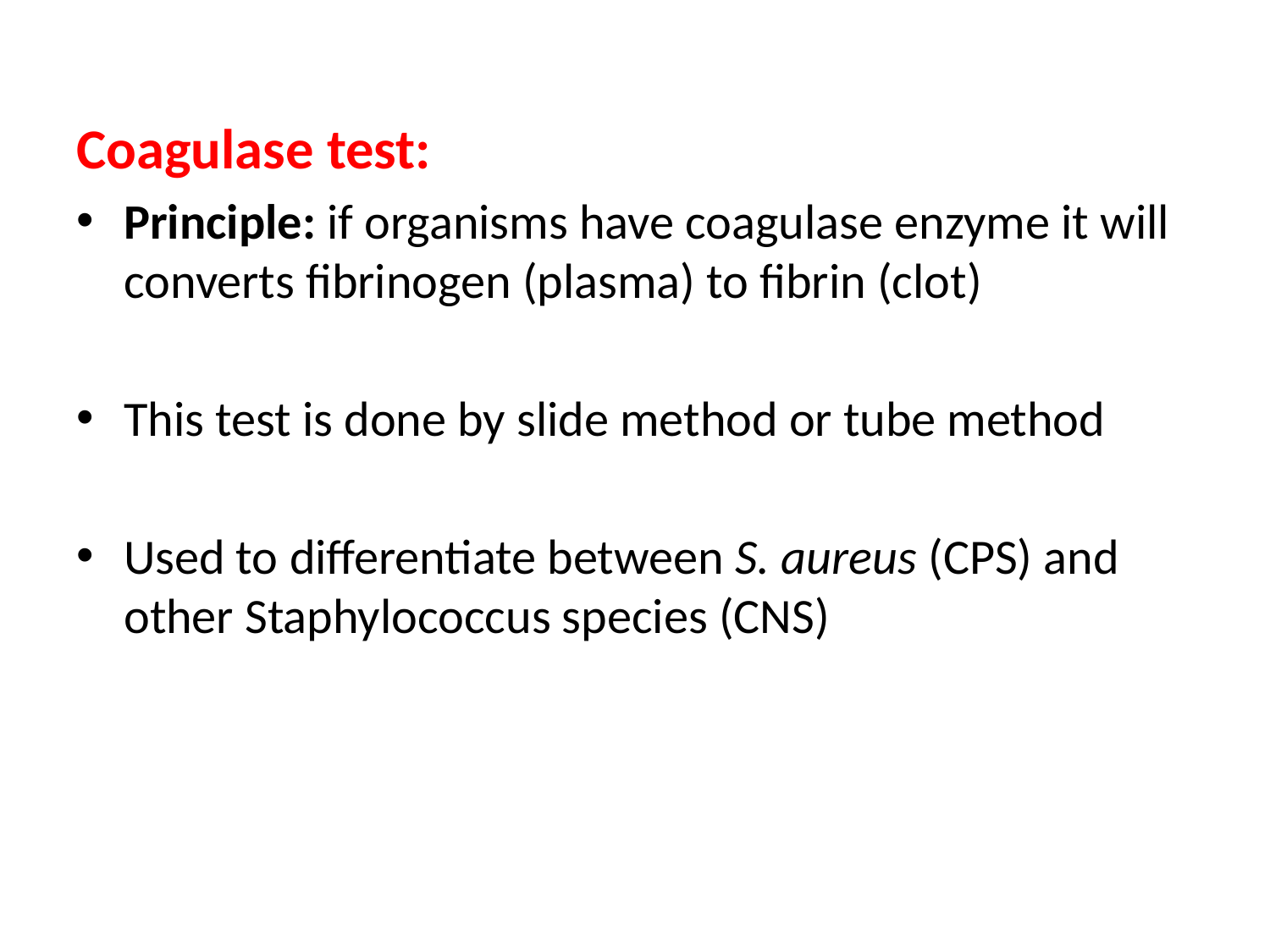

#
Coagulase test:
Principle: if organisms have coagulase enzyme it will  converts fibrinogen (plasma) to fibrin (clot)

This test is done by slide method or tube method

Used to differentiate between S. aureus (CPS) and other Staphylococcus species (CNS)